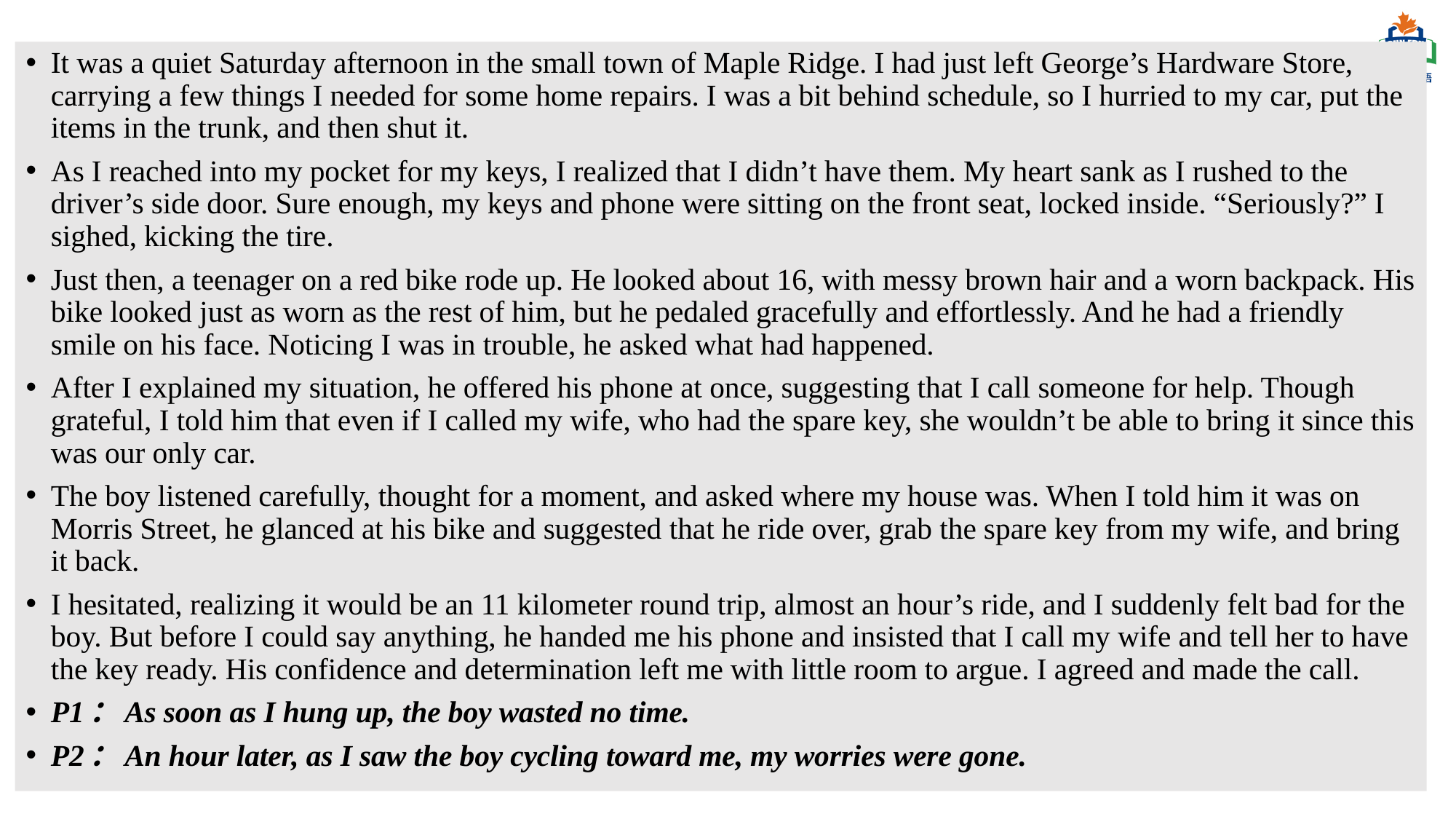

It was a quiet Saturday afternoon in the small town of Maple Ridge. I had just left George’s Hardware Store, carrying a few things I needed for some home repairs. I was a bit behind schedule, so I hurried to my car, put the items in the trunk, and then shut it.
As I reached into my pocket for my keys, I realized that I didn’t have them. My heart sank as I rushed to the driver’s side door. Sure enough, my keys and phone were sitting on the front seat, locked inside. “Seriously?” I sighed, kicking the tire.
Just then, a teenager on a red bike rode up. He looked about 16, with messy brown hair and a worn backpack. His bike looked just as worn as the rest of him, but he pedaled gracefully and effortlessly. And he had a friendly smile on his face. Noticing I was in trouble, he asked what had happened.
After I explained my situation, he offered his phone at once, suggesting that I call someone for help. Though grateful, I told him that even if I called my wife, who had the spare key, she wouldn’t be able to bring it since this was our only car.
The boy listened carefully, thought for a moment, and asked where my house was. When I told him it was on Morris Street, he glanced at his bike and suggested that he ride over, grab the spare key from my wife, and bring it back.
I hesitated, realizing it would be an 11 kilometer round trip, almost an hour’s ride, and I suddenly felt bad for the boy. But before I could say anything, he handed me his phone and insisted that I call my wife and tell her to have the key ready. His confidence and determination left me with little room to argue. I agreed and made the call.
P1：As soon as I hung up, the boy wasted no time.
P2：An hour later, as I saw the boy cycling toward me, my worries were gone.